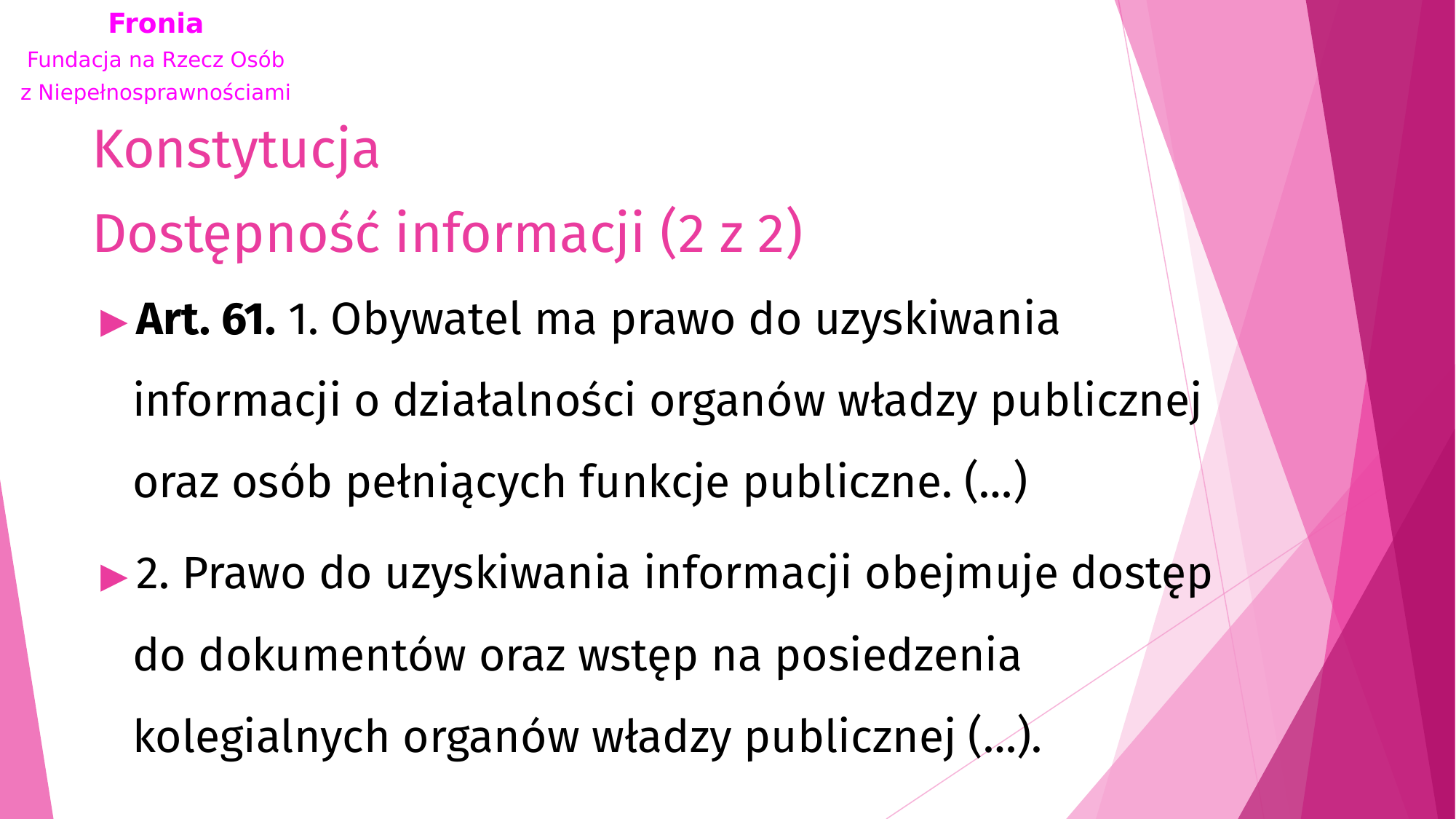

# Konstytucja Dostępność informacji (2 z 2)
Art. 61. 1. Obywatel ma prawo do uzyskiwania informacji o działalności organów władzy publicznej oraz osób pełniących funkcje publiczne. (…)
2. Prawo do uzyskiwania informacji obejmuje dostęp do dokumentów oraz wstęp na posiedzenia kolegialnych organów władzy publicznej (…).